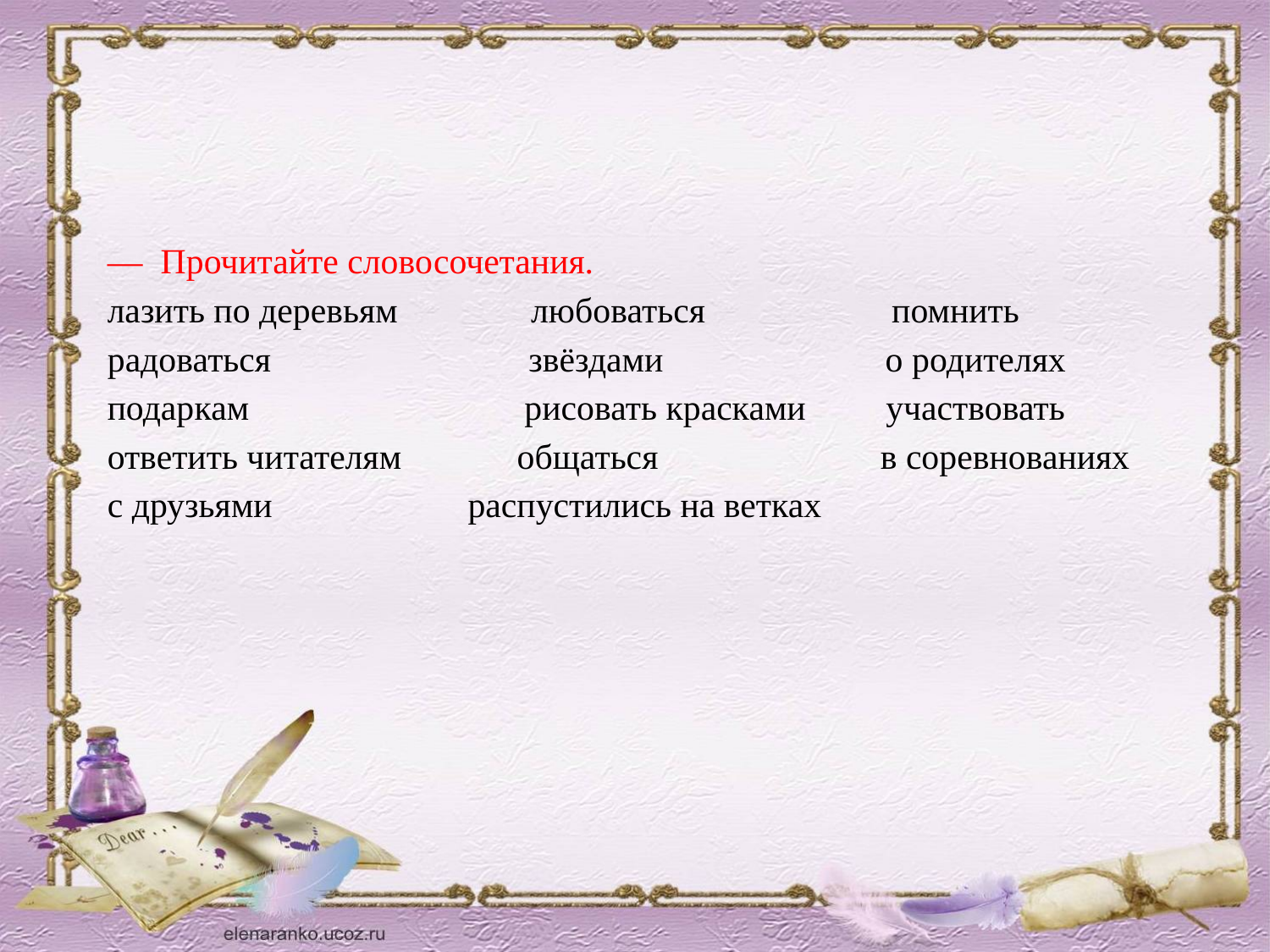

—  Прочитайте словосочетания.
лазить по деревьям               любоваться                     помнить
радоваться                             звёздами                         о родителях
подаркам                               рисовать красками         участвовать
ответить читателям             общаться                         в соревнованиях
с друзьями                      распустились на ветках